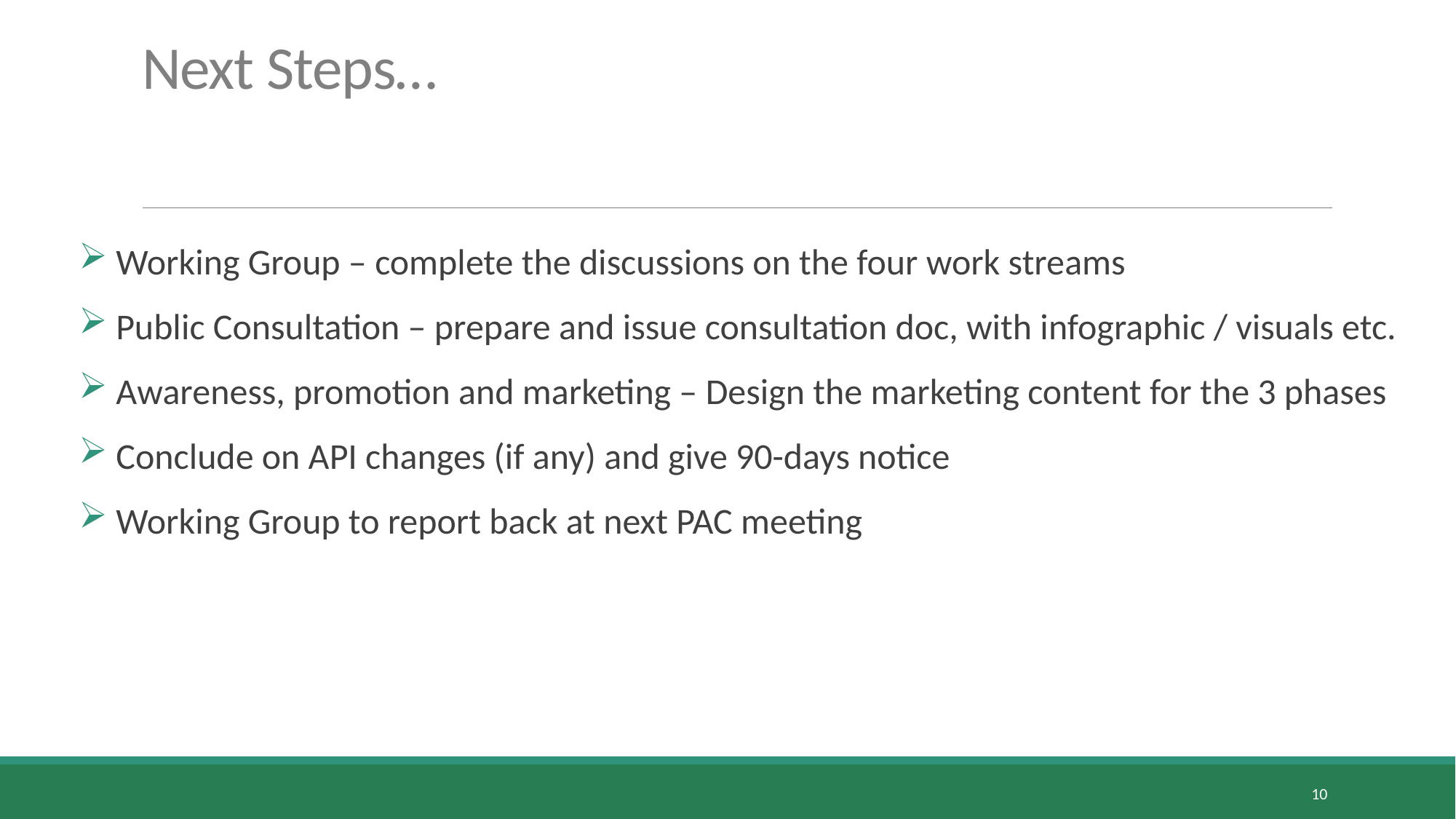

# Next Steps…
 Working Group – complete the discussions on the four work streams
 Public Consultation – prepare and issue consultation doc, with infographic / visuals etc.
 Awareness, promotion and marketing – Design the marketing content for the 3 phases
 Conclude on API changes (if any) and give 90-days notice
 Working Group to report back at next PAC meeting
10